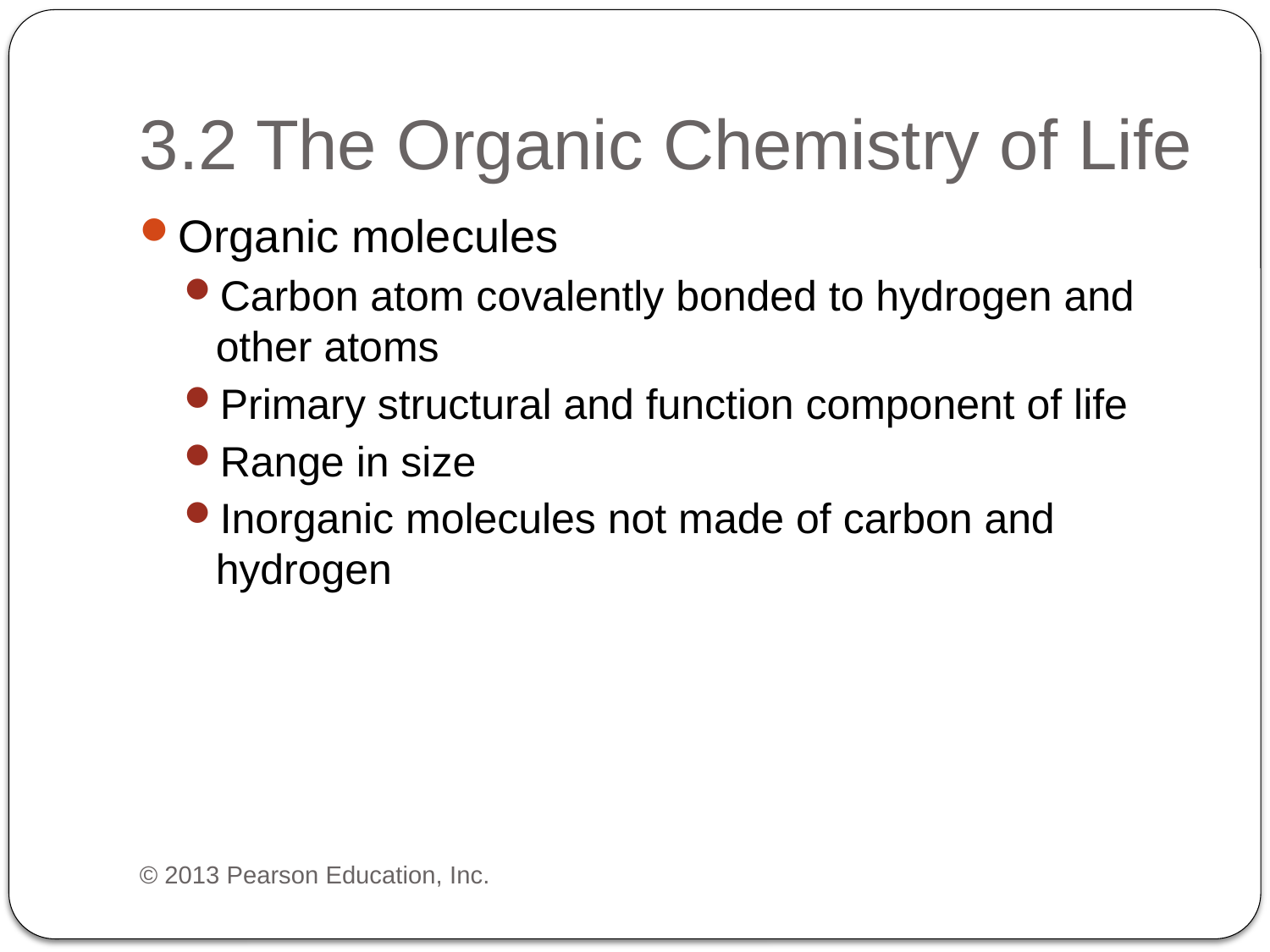

# 3.2 The Organic Chemistry of Life
Organic molecules
Carbon atom covalently bonded to hydrogen and other atoms
Primary structural and function component of life
Range in size
Inorganic molecules not made of carbon and hydrogen
© 2013 Pearson Education, Inc.